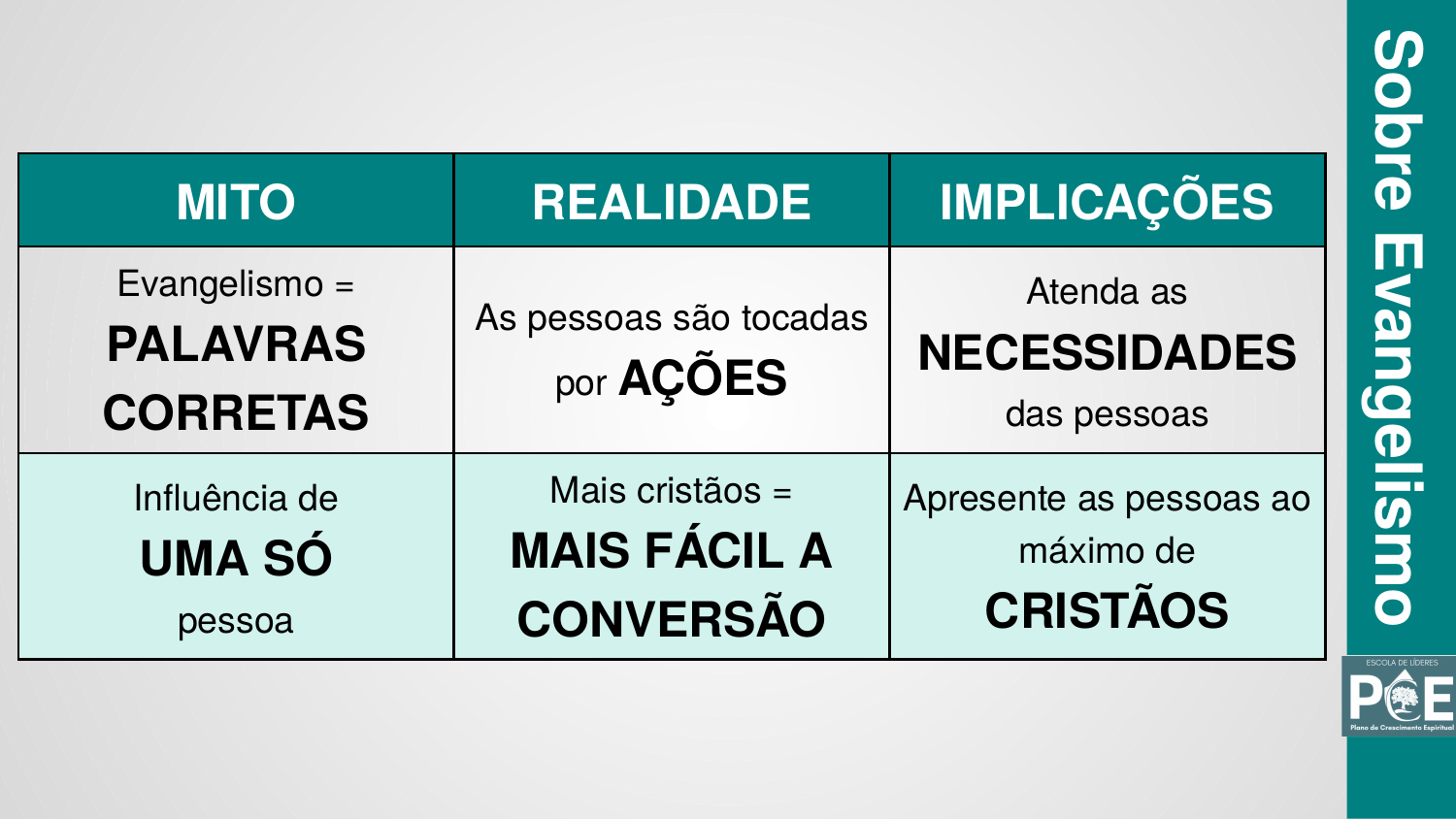

| MITO | REALIDADE | IMPLICAÇÕES |
| --- | --- | --- |
| Evangelismo = PALAVRAS CORRETAS | As pessoas são tocadas por AÇÕES | Atenda as NECESSIDADES das pessoas |
| Influência de UMA SÓ pessoa | Mais cristãos = MAIS FÁCIL A CONVERSÃO | Apresente as pessoas ao máximo de CRISTÃOS |
Sobre Evangelismo